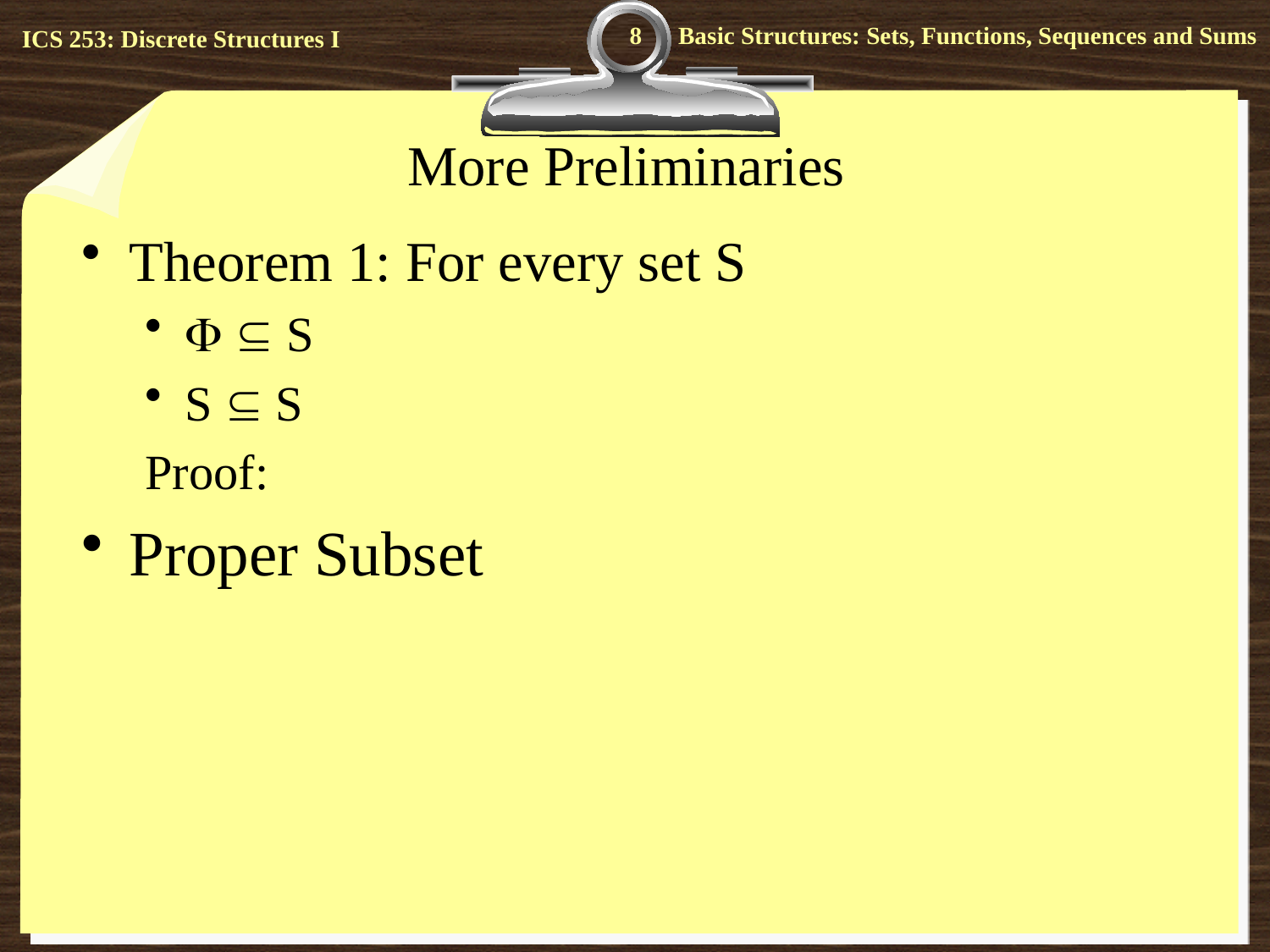

8
# More Preliminaries
Theorem 1: For every set S
Φ ⊆ S
S ⊆ S
Proof:
Proper Subset